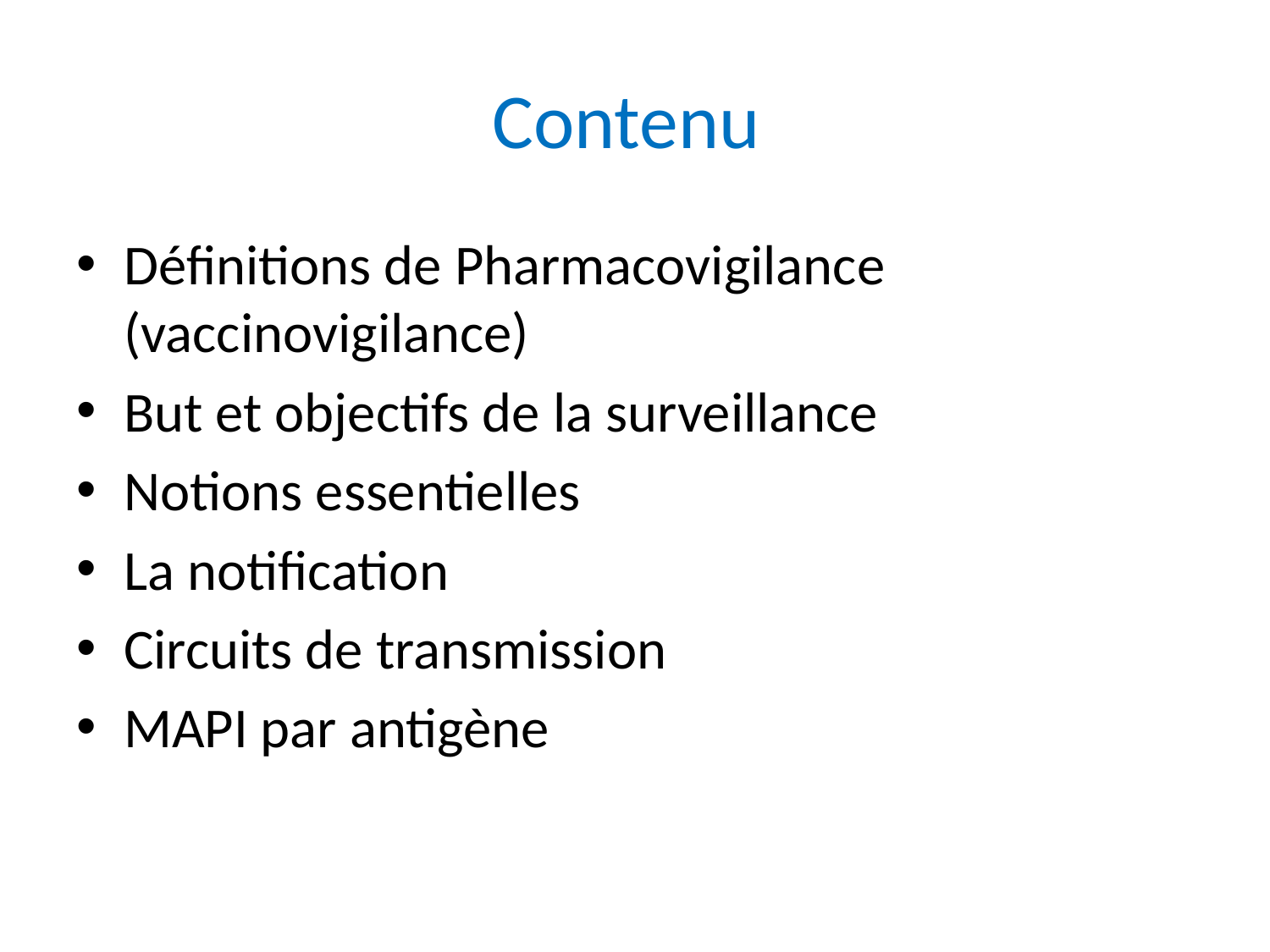

# Contenu
Définitions de Pharmacovigilance (vaccinovigilance)
But et objectifs de la surveillance
Notions essentielles
La notification
Circuits de transmission
MAPI par antigène